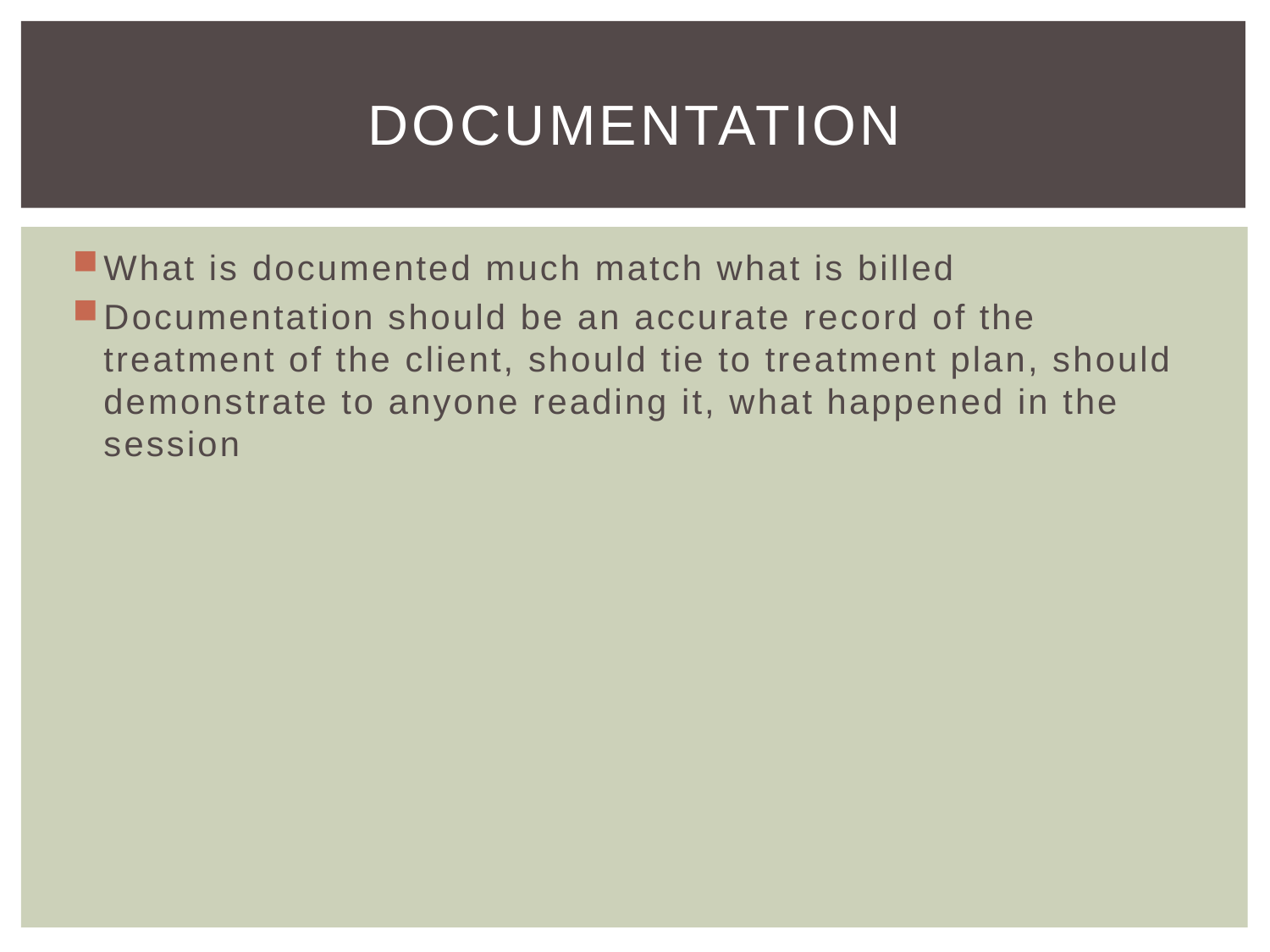

# documentation
What is documented much match what is billed
Documentation should be an accurate record of the treatment of the client, should tie to treatment plan, should demonstrate to anyone reading it, what happened in the session